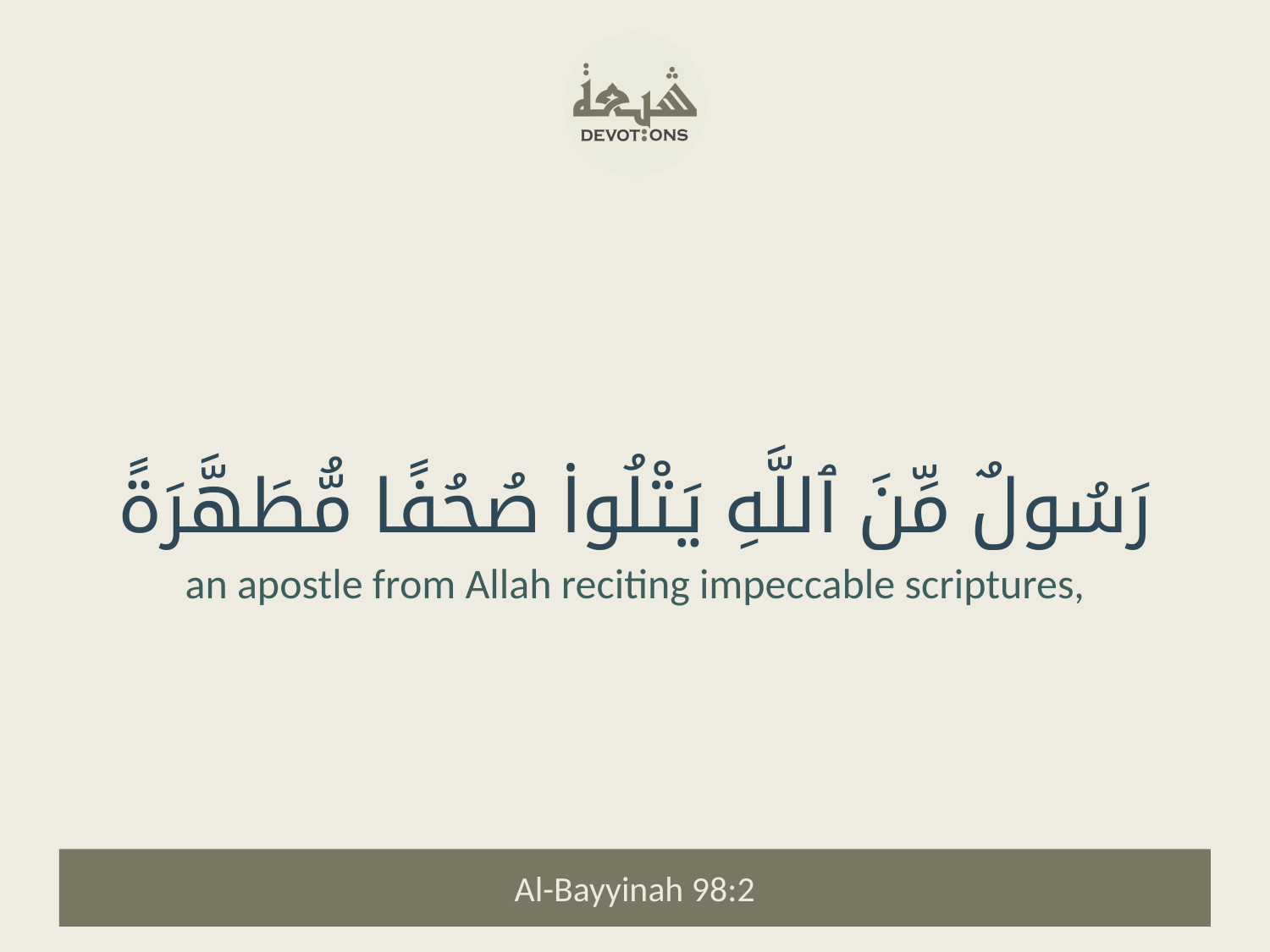

رَسُولٌ مِّنَ ٱللَّهِ يَتْلُوا۟ صُحُفًا مُّطَهَّرَةً
an apostle from Allah reciting impeccable scriptures,
Al-Bayyinah 98:2